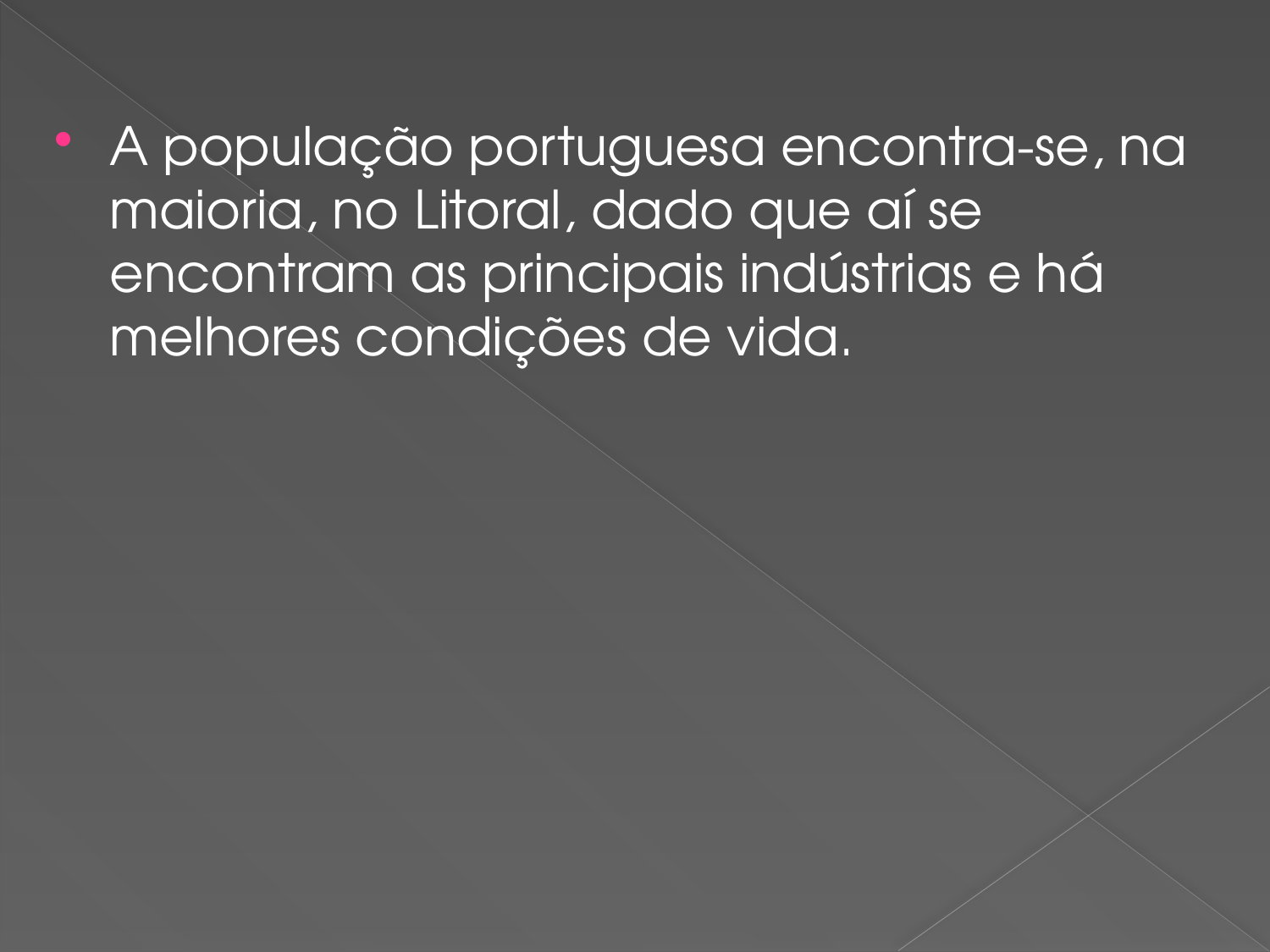

A população portuguesa encontra-se, na maioria, no Litoral, dado que aí se encontram as principais indústrias e há melhores condições de vida.